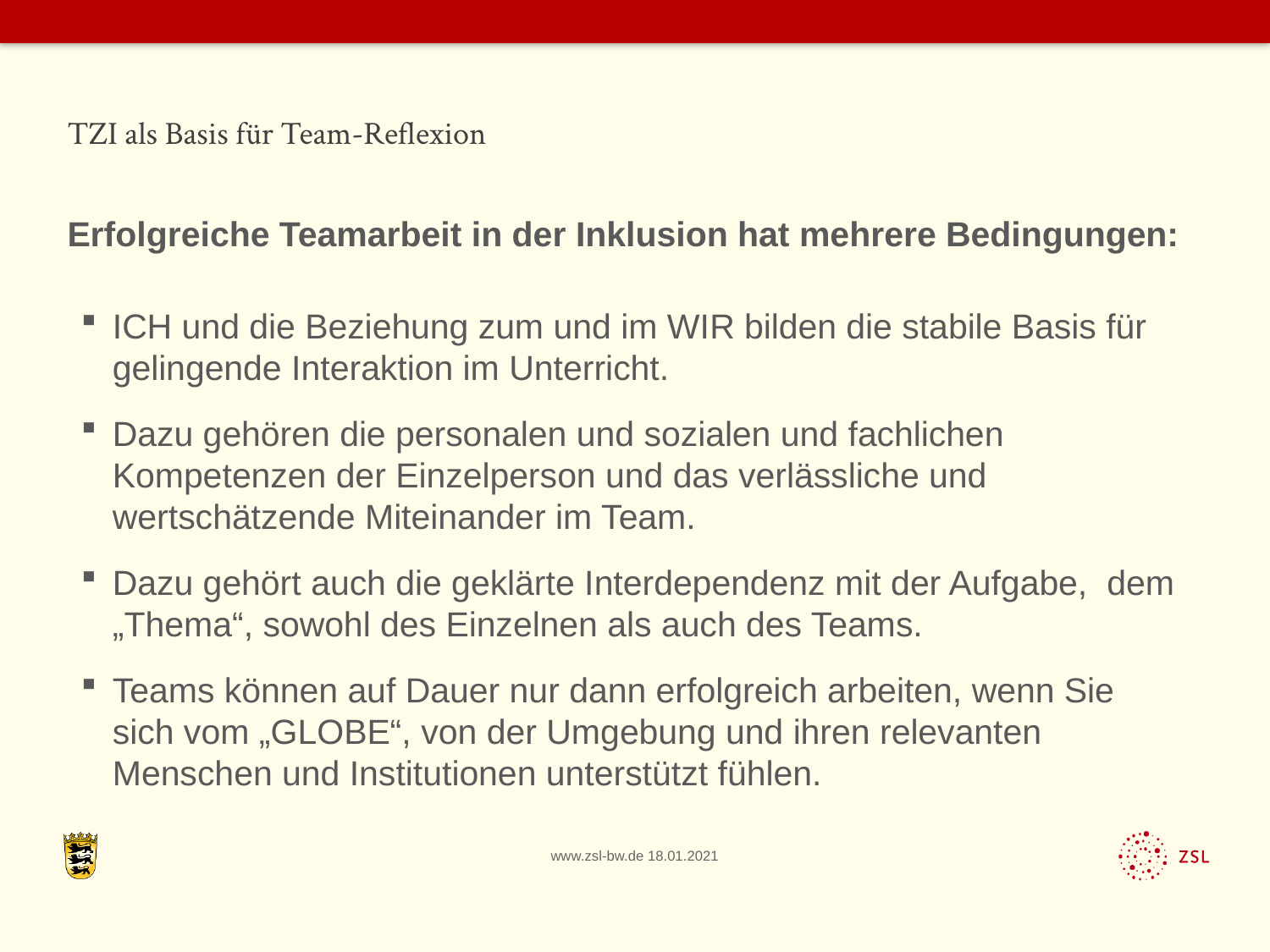

# TZI als Basis für Team-Reflexion
Erfolgreiche Teamarbeit in der Inklusion hat mehrere Bedingungen:

ICH und die Beziehung zum und im WIR bilden die stabile Basis für gelingende Interaktion im Unterricht.

Dazu gehören die personalen und sozialen und fachlichen Kompetenzen der Einzelperson und das verlässliche und wertschätzende Miteinander im Team.

Dazu gehört auch die geklärte Interdependenz mit der Aufgabe,  dem „Thema“, sowohl des Einzelnen als auch des Teams.

Teams können auf Dauer nur dann erfolgreich arbeiten, wenn Sie sich vom „GLOBE“, von der Umgebung und ihren relevanten Menschen und Institutionen unterstützt fühlen.